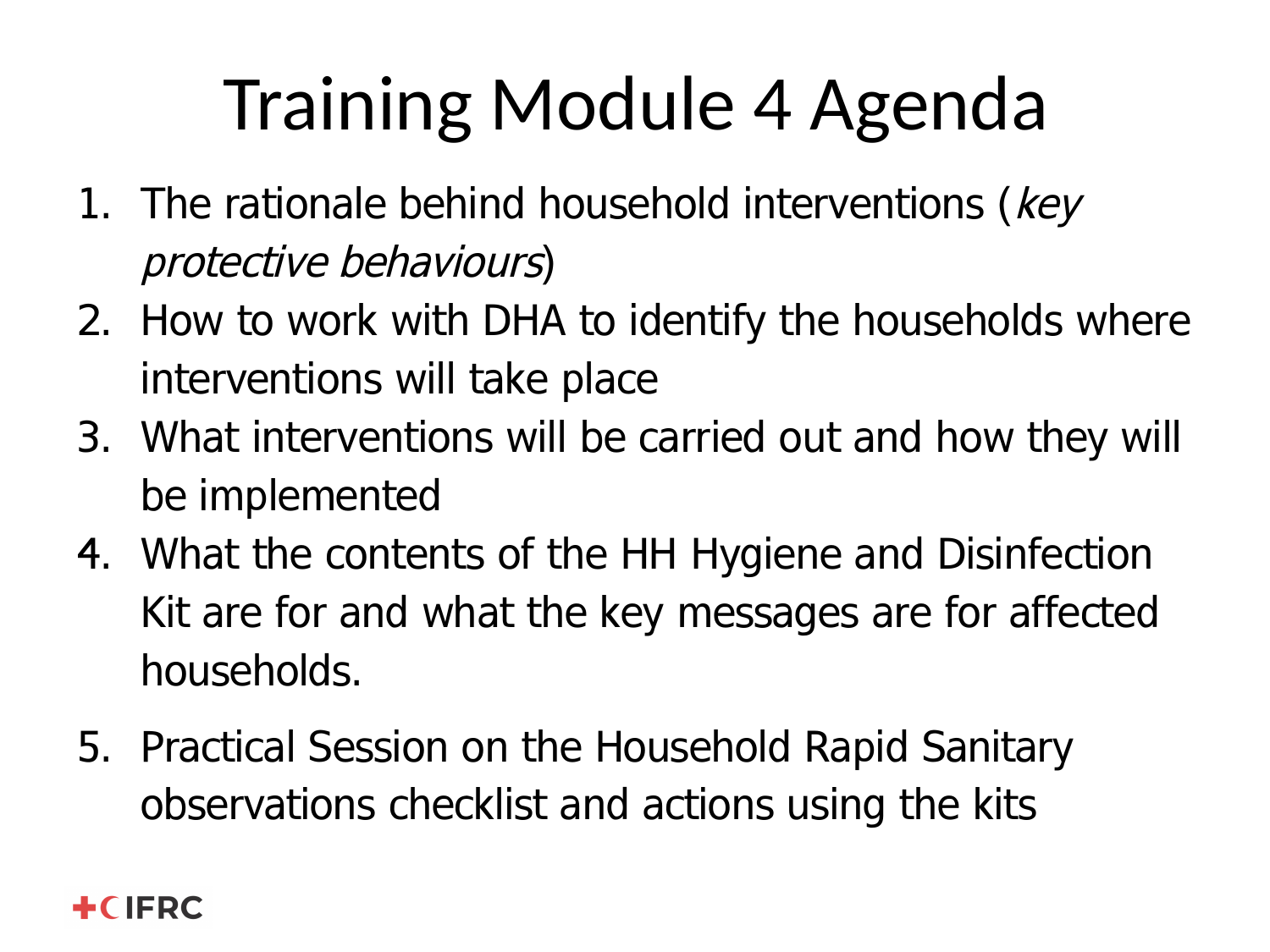

# Training Module 4 Agenda
The rationale behind household interventions (key protective behaviours)
How to work with DHA to identify the households where interventions will take place
What interventions will be carried out and how they will be implemented
What the contents of the HH Hygiene and Disinfection Kit are for and what the key messages are for affected households.
Practical Session on the Household Rapid Sanitary observations checklist and actions using the kits